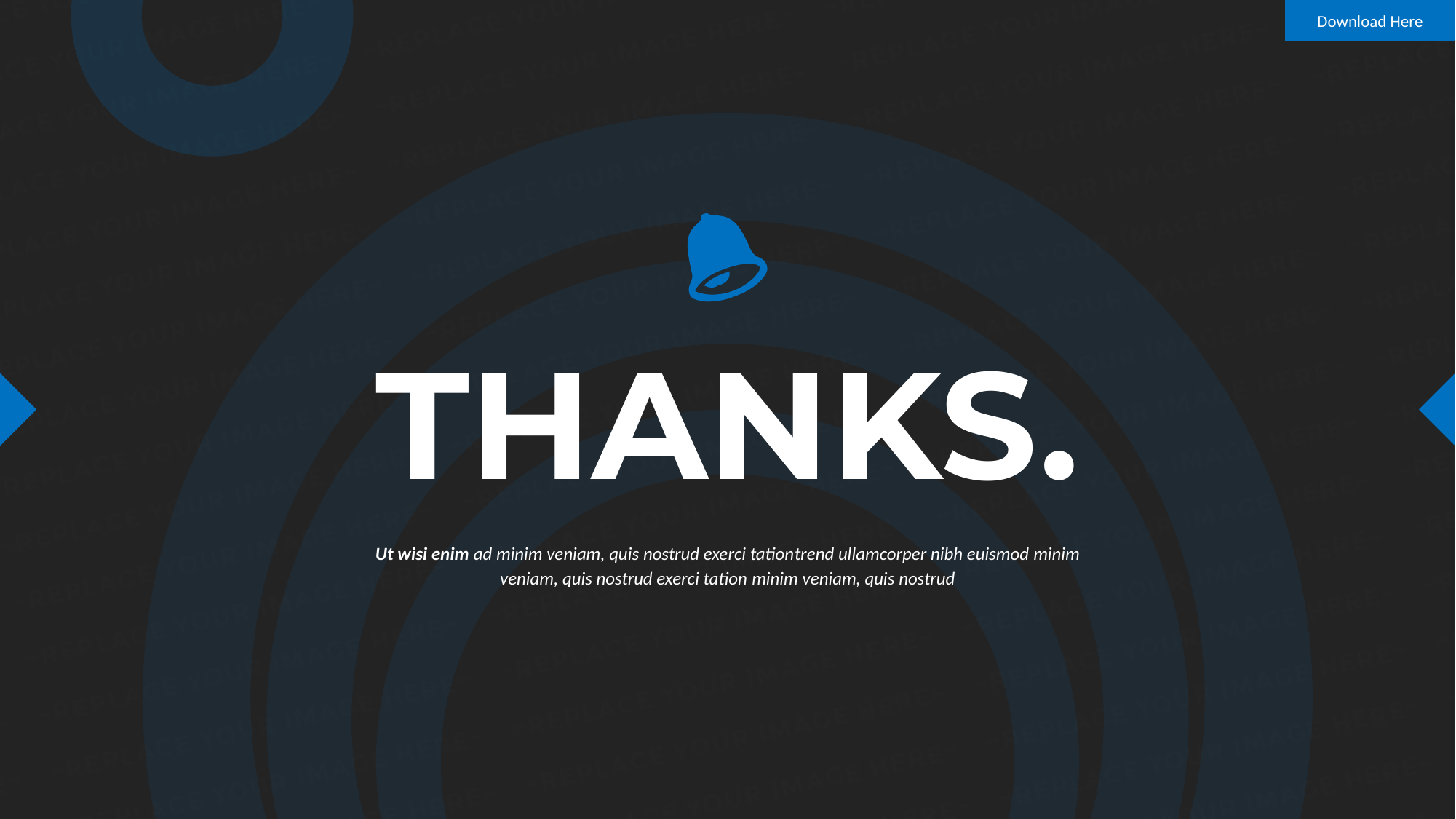

Download Here

THANKS.

Ut wisi enim ad minim veniam, quis nostrud exerci tationtrend ullamcorper nibh euismod minim veniam, quis nostrud exerci tation minim veniam, quis nostrud